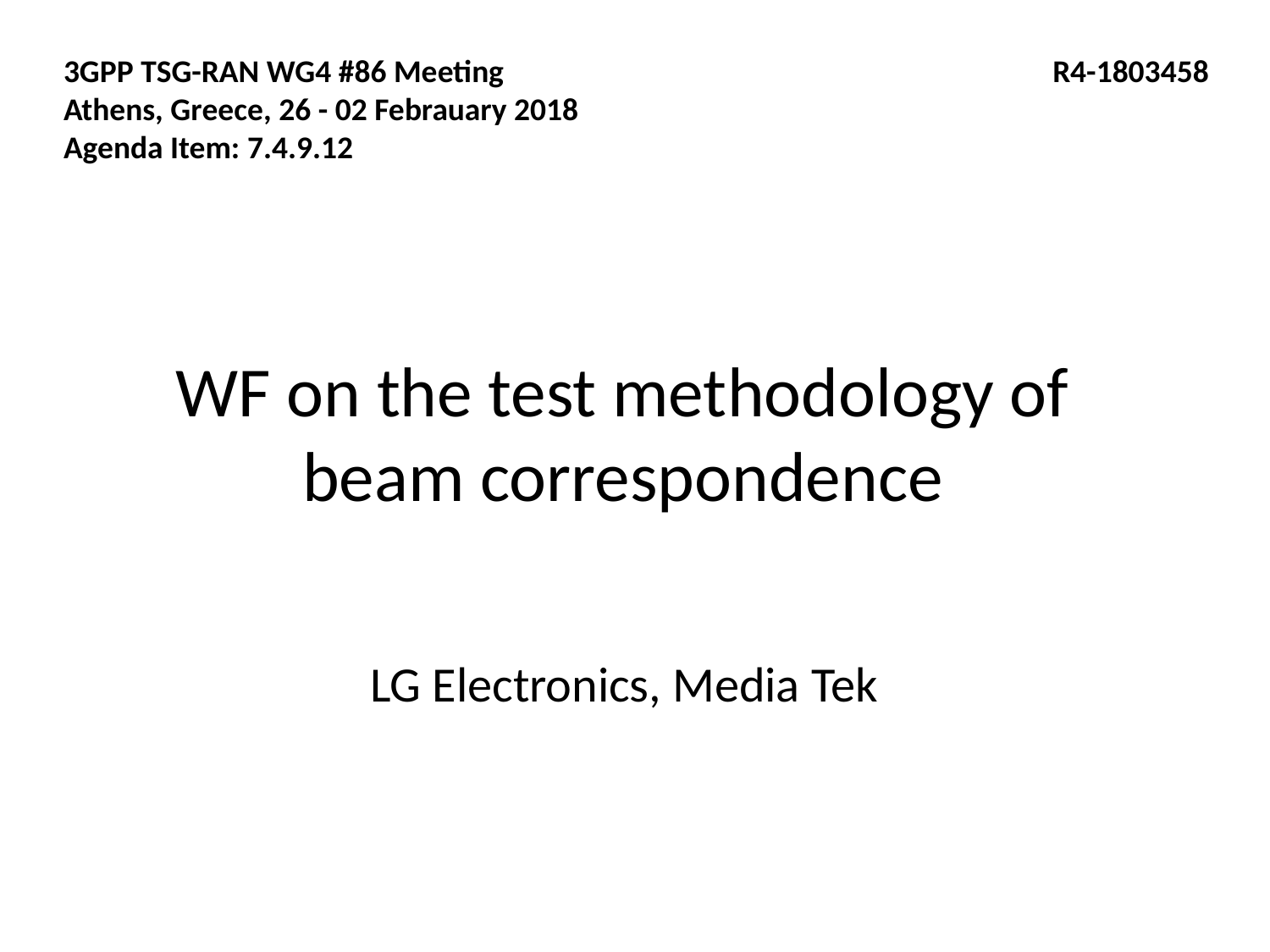

3GPP TSG-RAN WG4 #86 Meeting
Athens, Greece, 26 - 02 Febrauary 2018
Agenda Item: 7.4.9.12
R4-1803458
# WF on the test methodology of beam correspondence
LG Electronics, Media Tek